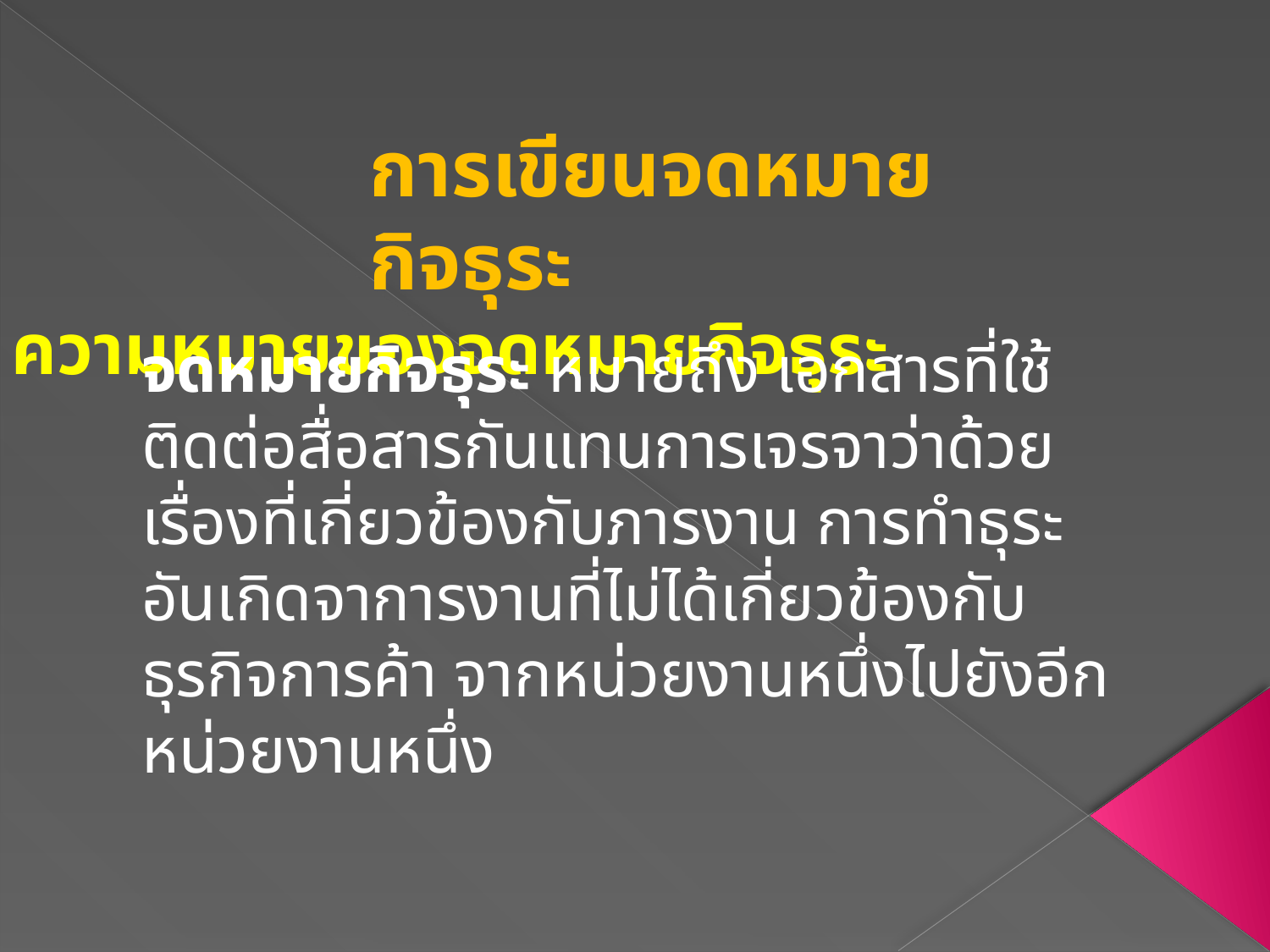

การเขียนจดหมายกิจธุระ
ความหมายของจดหมายกิจธุระ
จดหมายกิจธุระ หมายถึง เอกสารที่ใช้ติดต่อสื่อสารกันแทนการเจรจาว่าด้วยเรื่องที่เกี่ยวข้องกับภารงาน การทำธุระอันเกิดจาการงานที่ไม่ได้เกี่ยวข้องกับธุรกิจการค้า จากหน่วยงานหนึ่งไปยังอีกหน่วยงานหนึ่ง